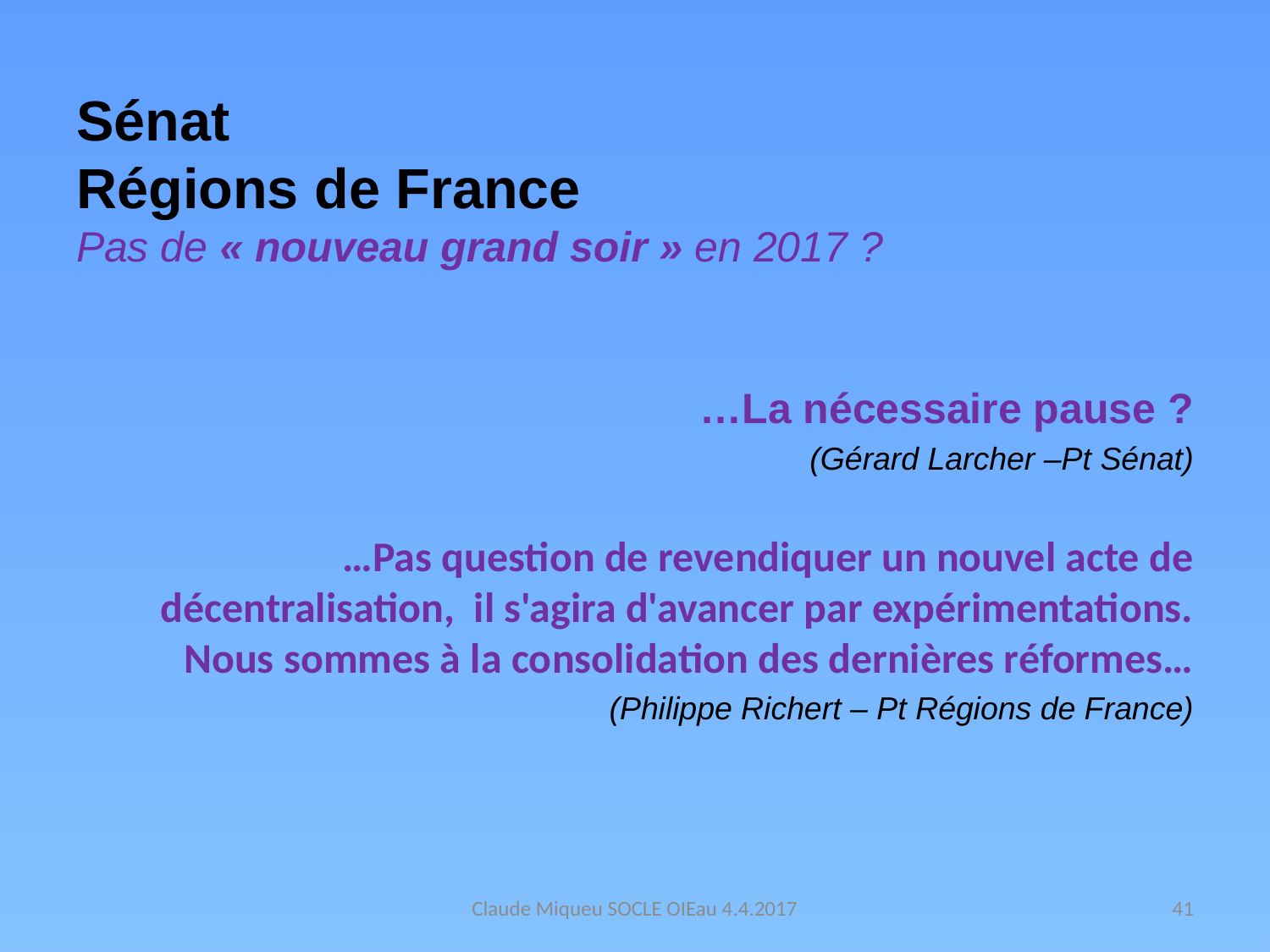

# Sénat Régions de France Pas de « nouveau grand soir » en 2017 ?

…La nécessaire pause ?
(Gérard Larcher –Pt Sénat)

…Pas question de revendiquer un nouvel acte de décentralisation,  il s'agira d'avancer par expérimentations. Nous sommes à la consolidation des dernières réformes…
(Philippe Richert – Pt Régions de France)
Claude Miqueu SOCLE OIEau 4.4.2017
41